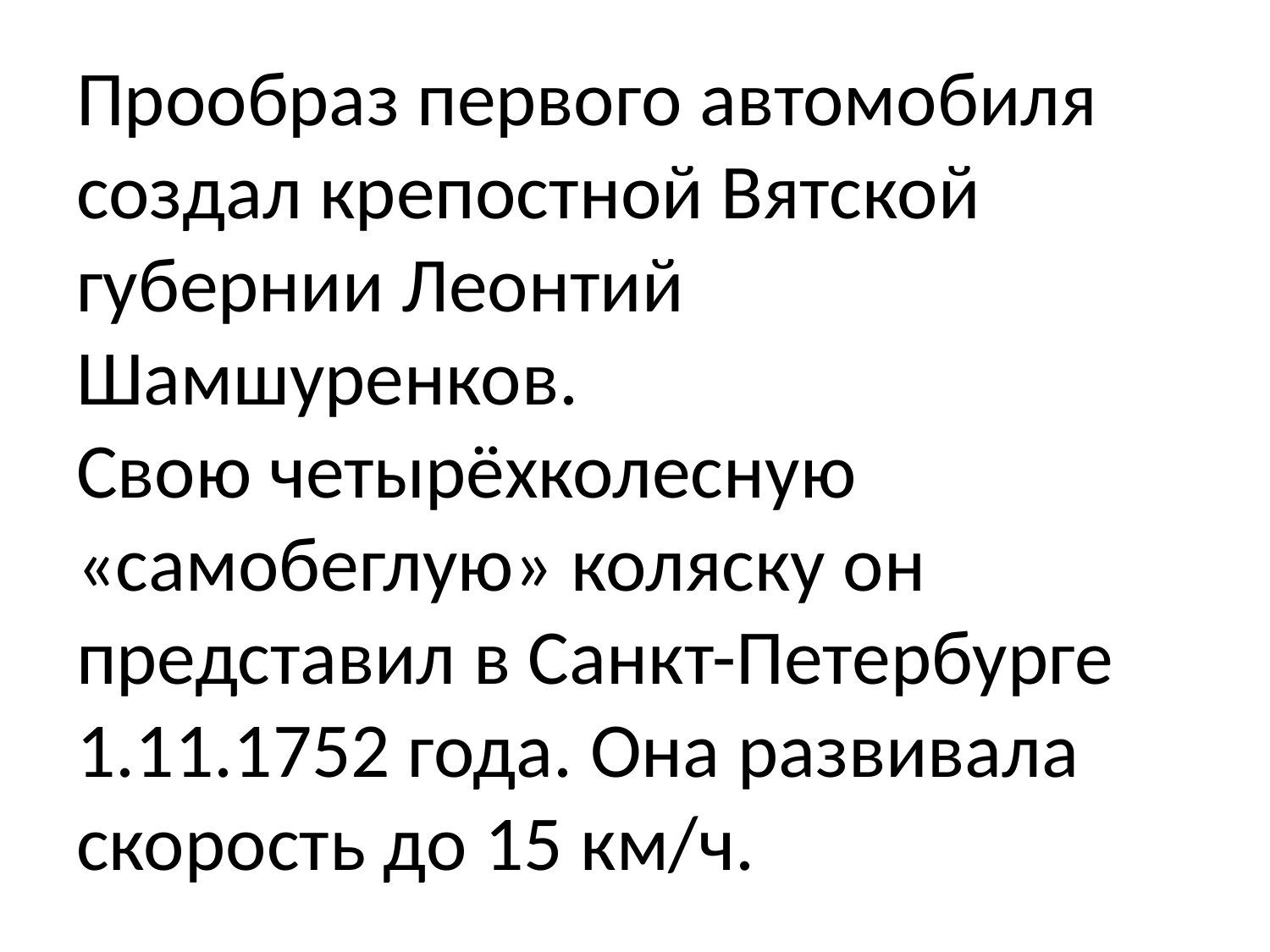

# Прообраз первого автомобиля создал крепостной Вятской губернии Леонтий Шамшуренков. Свою четырёхколесную «самобеглую» коляску он представил в Санкт-Петербурге 1.11.1752 года. Она развивала скорость до 15 км/ч.